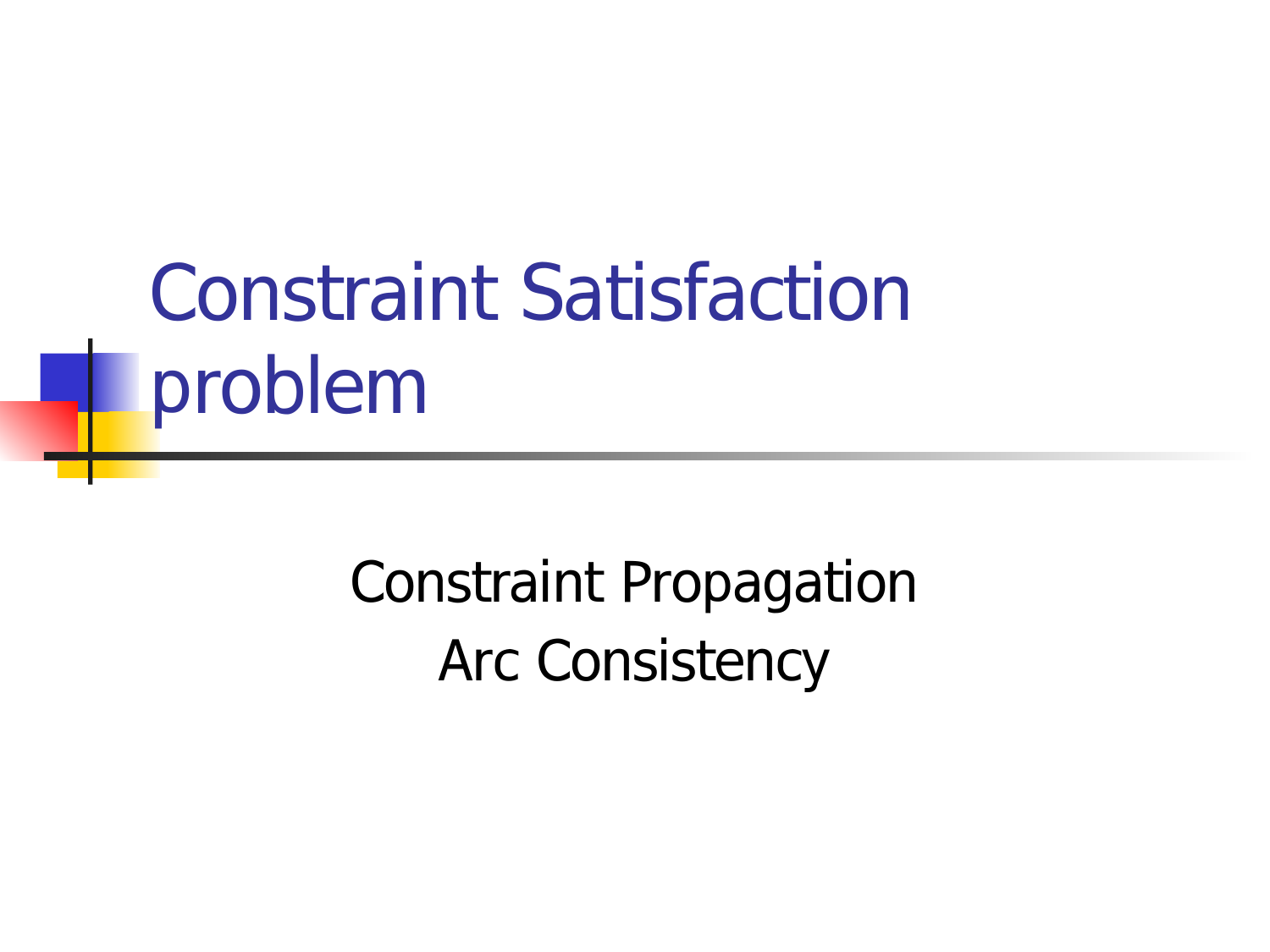

# Constraint Satisfaction problem
Constraint Propagation
Arc Consistency